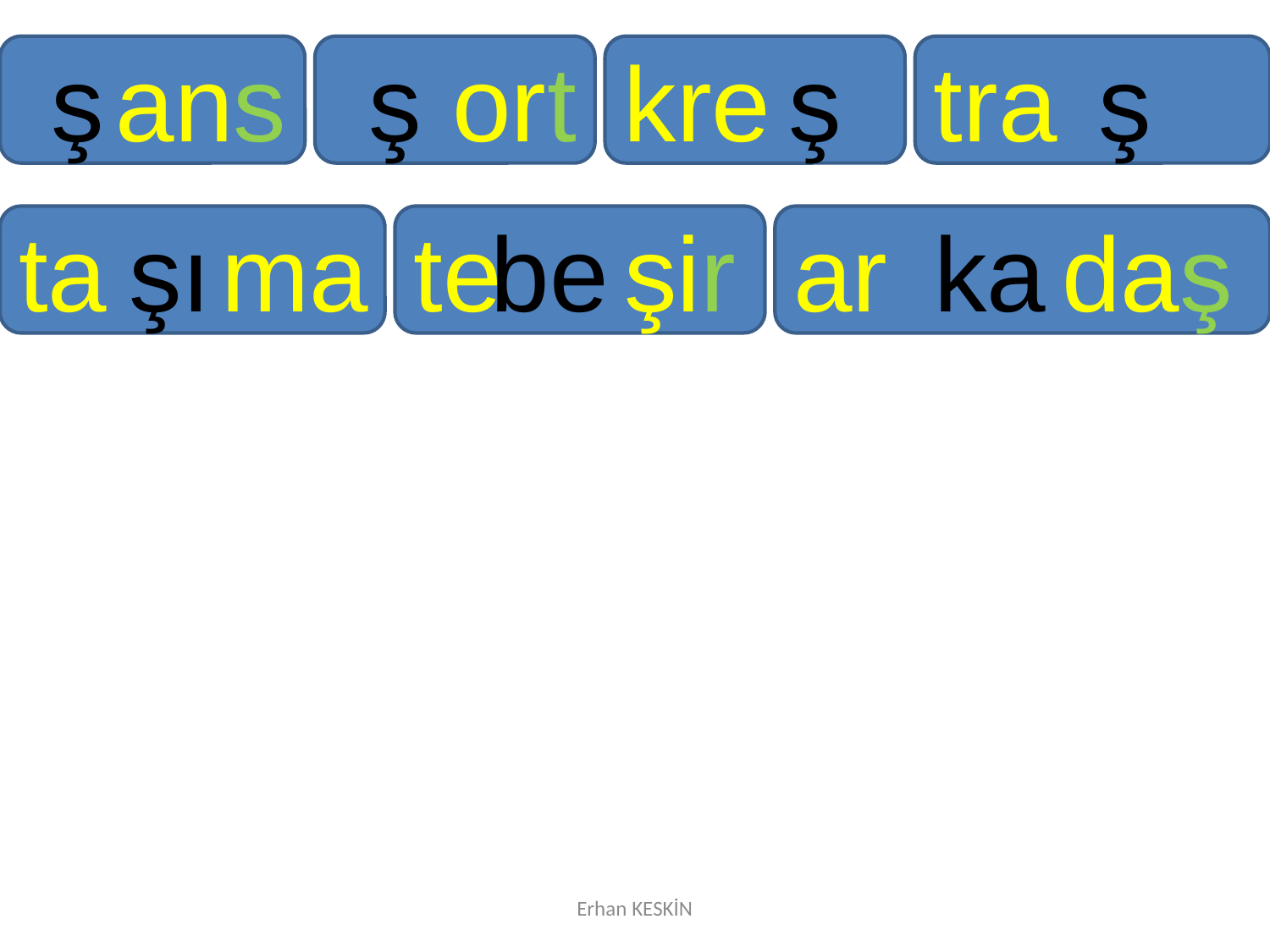

ans
ş

ort
ş
kre
ş
tra
ş
ta

şı
ma
te
be
şir
ar
ka
daş
Erhan KESKİN